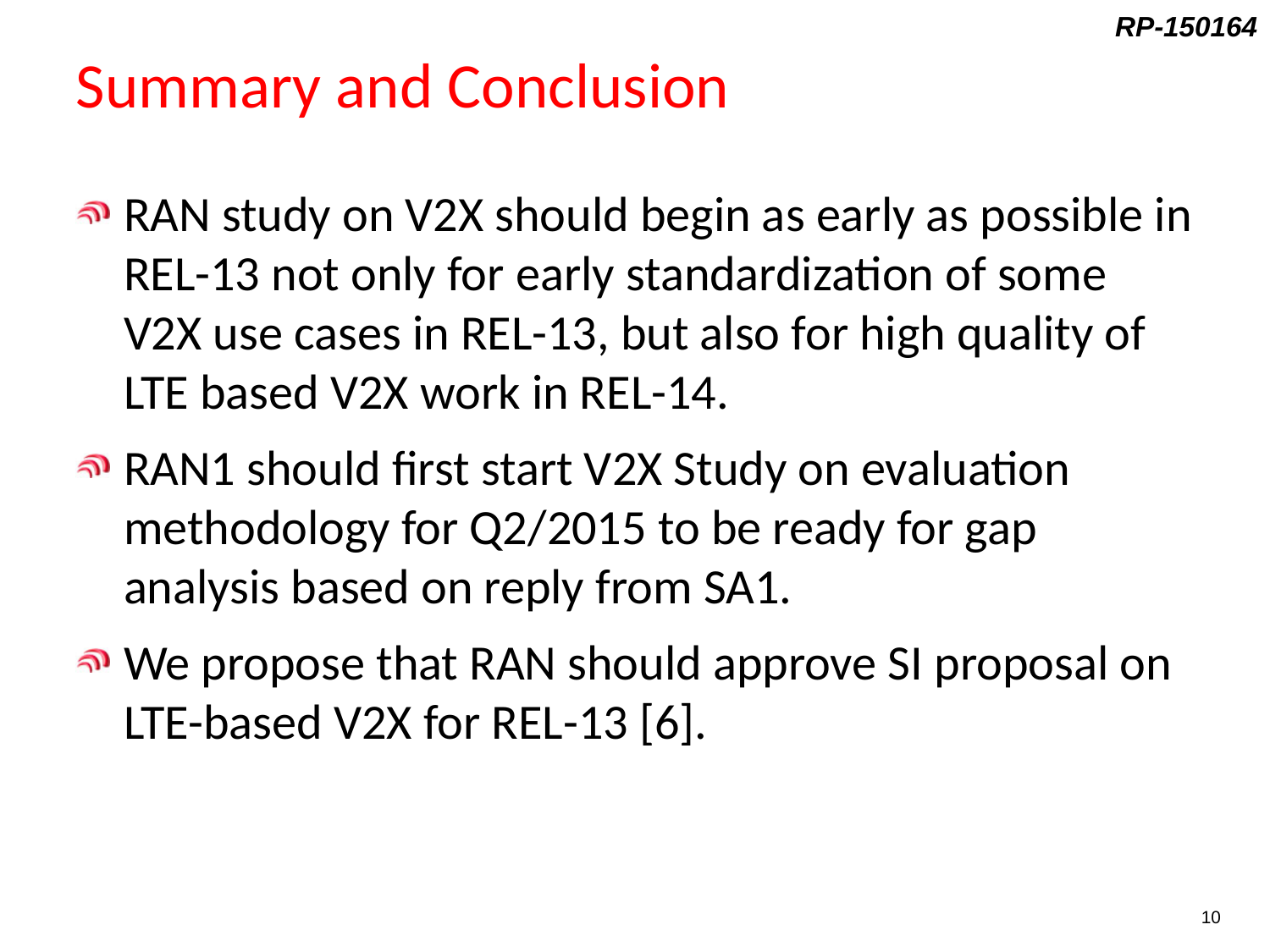

# Summary and Conclusion
RAN study on V2X should begin as early as possible in REL-13 not only for early standardization of some V2X use cases in REL-13, but also for high quality of LTE based V2X work in REL-14.
RAN1 should first start V2X Study on evaluation methodology for Q2/2015 to be ready for gap analysis based on reply from SA1.
We propose that RAN should approve SI proposal on LTE-based V2X for REL-13 [6].
10